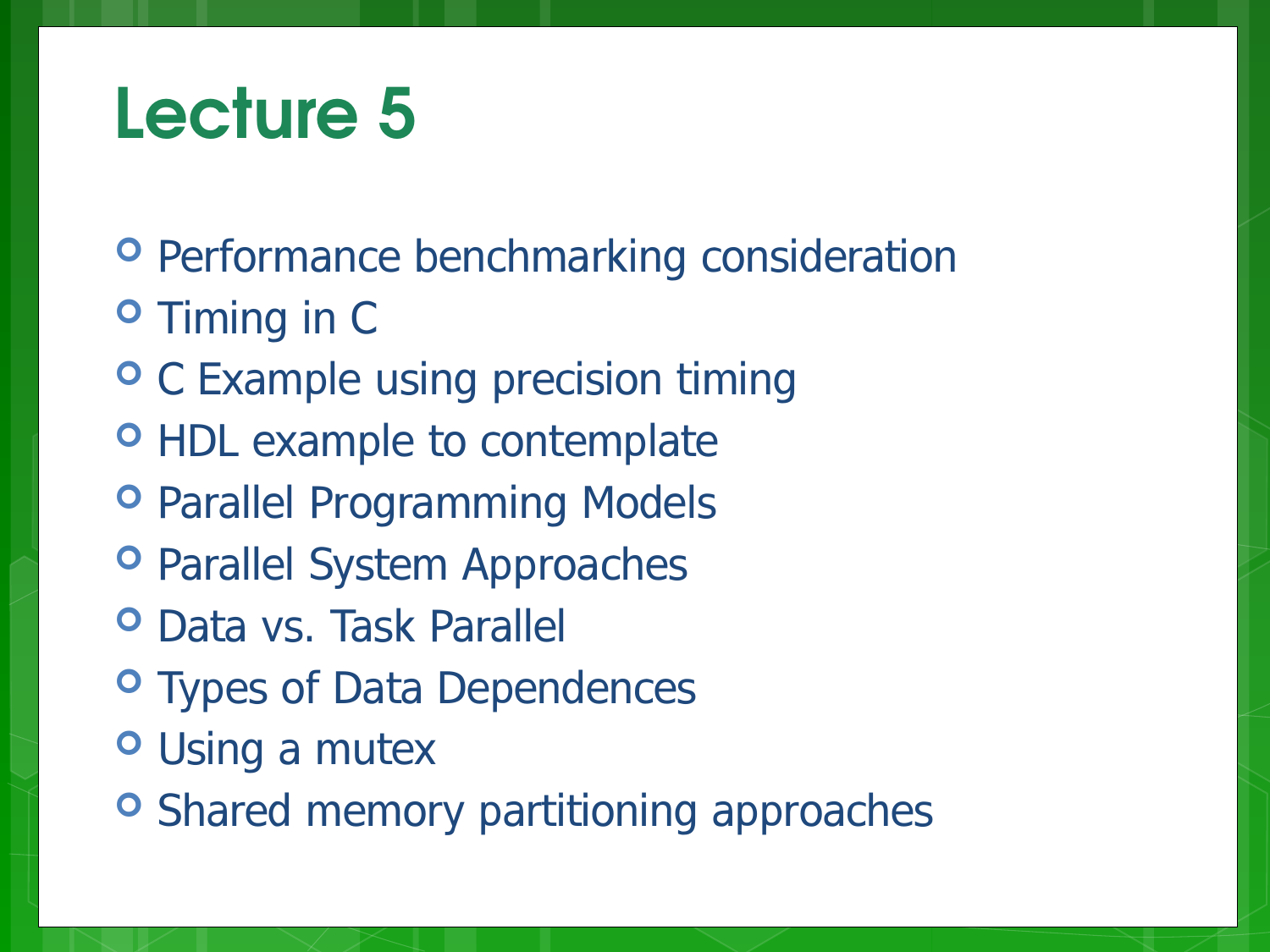

# Lecture 5
Performance benchmarking consideration
Timing in C
C Example using precision timing
HDL example to contemplate
Parallel Programming Models
Parallel System Approaches
Data vs. Task Parallel
Types of Data Dependences
Using a mutex
Shared memory partitioning approaches